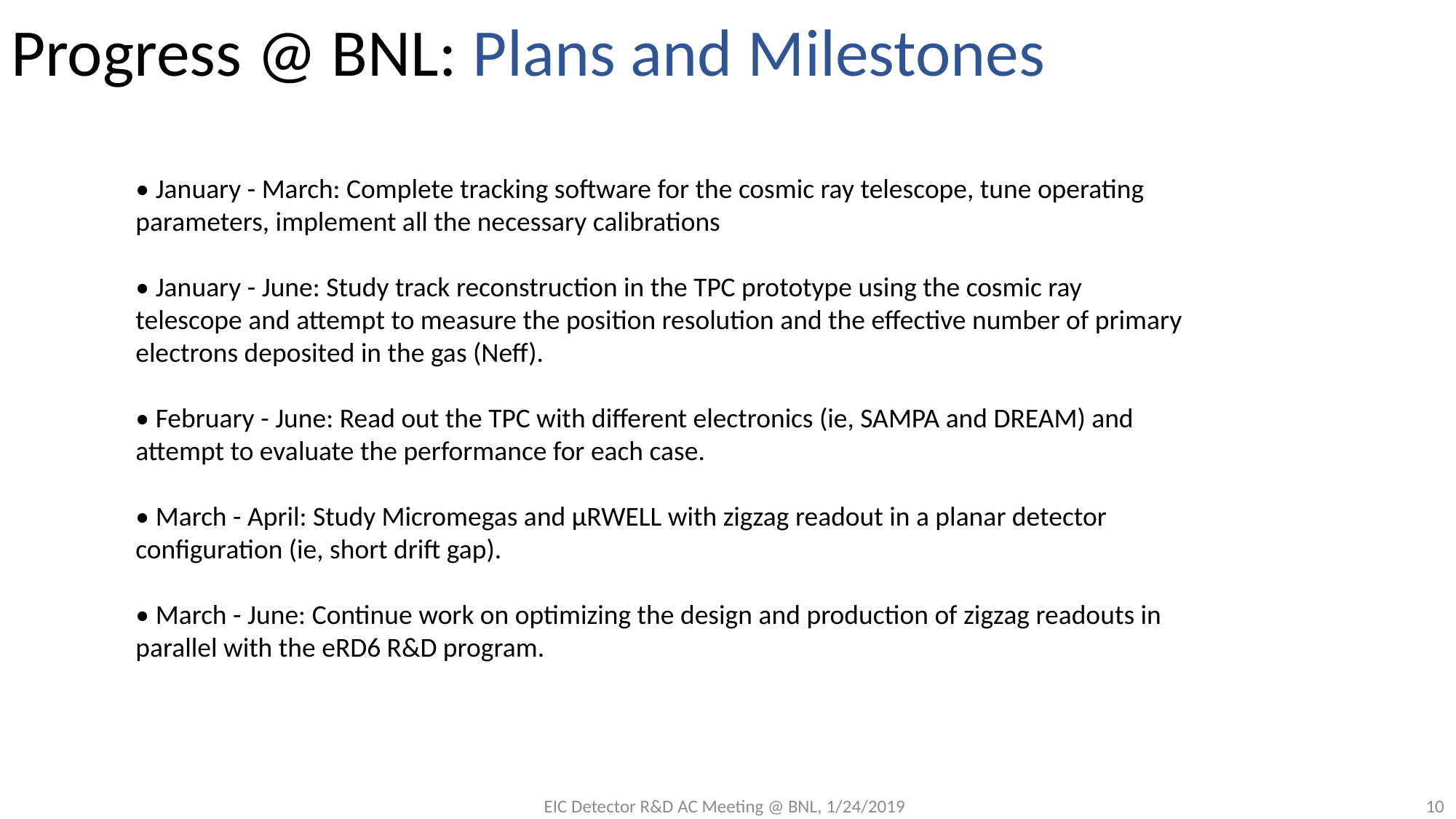

# Progress @ BNL: Plans and Milestones
• January - March: Complete tracking software for the cosmic ray telescope, tune operating parameters, implement all the necessary calibrations

• January - June: Study track reconstruction in the TPC prototype using the cosmic ray telescope and attempt to measure the position resolution and the effective number of primary electrons deposited in the gas (Neff).

• February - June: Read out the TPC with different electronics (ie, SAMPA and DREAM) and attempt to evaluate the performance for each case.

• March - April: Study Micromegas and µRWELL with zigzag readout in a planar detector configuration (ie, short drift gap).

• March - June: Continue work on optimizing the design and production of zigzag readouts in parallel with the eRD6 R&D program.
10
EIC Detector R&D AC Meeting @ BNL, 1/24/2019